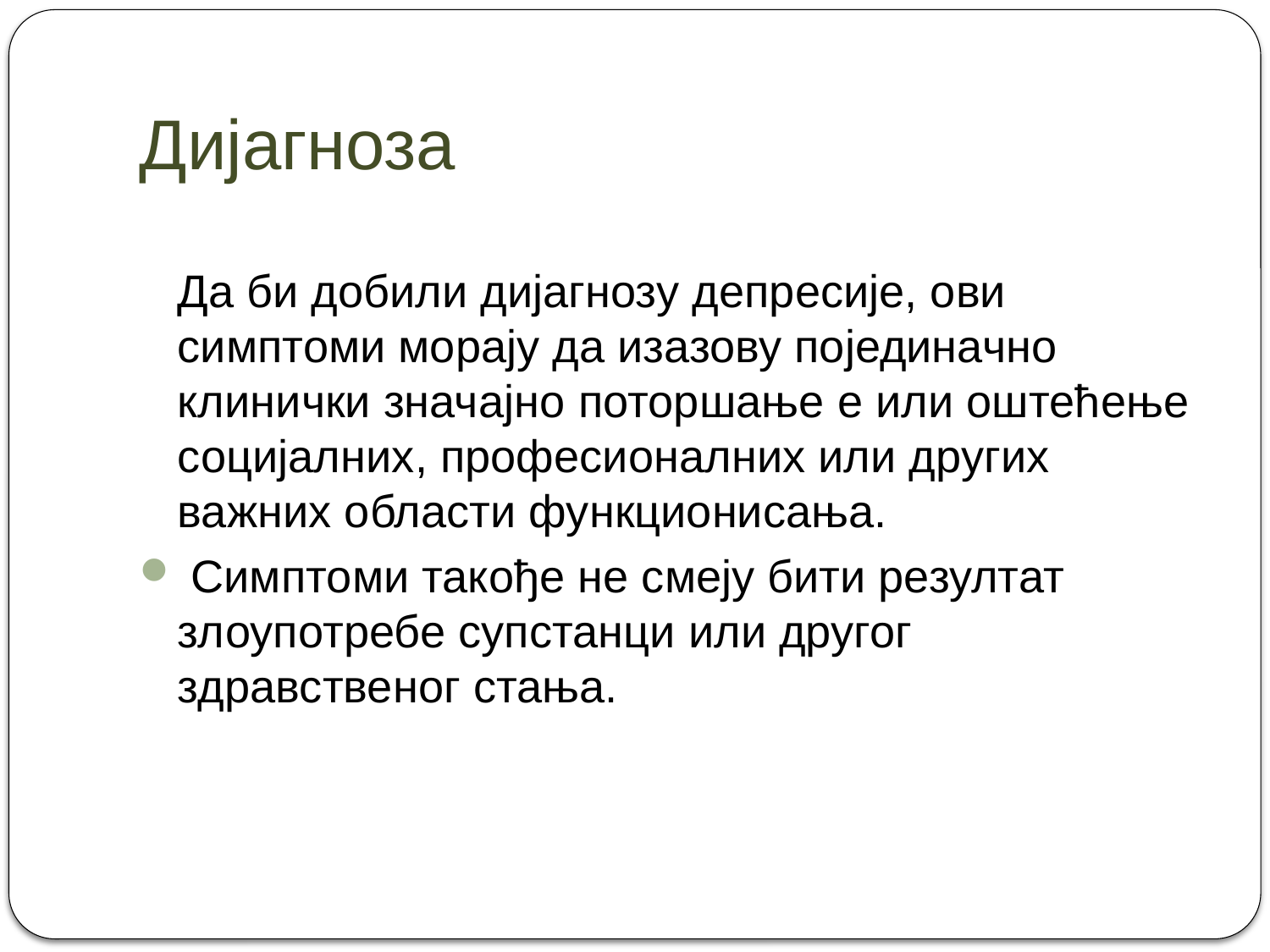

# Дијагноза
Да би добили дијагнозу депресије, ови симптоми морају да изазову појединачно клинички значајно поторшање е или оштећење социјалних, професионалних или других важних области функционисања.
 Симптоми такође не смеју бити резултат злоупотребе супстанци или другог здравственог стања.